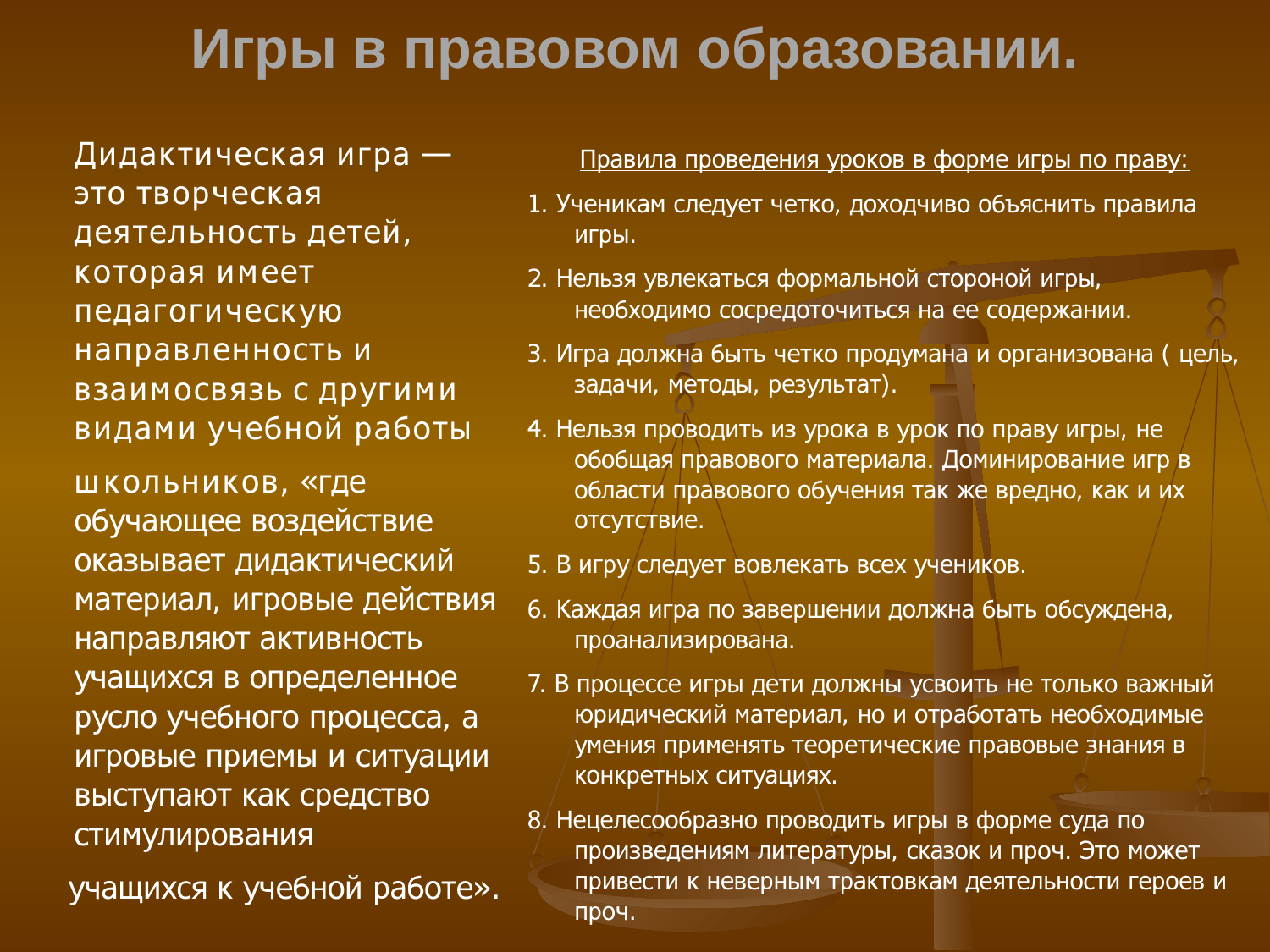

# Игры в правовом образовании.
	Дидактическая игра — это творческая деятельность детей, которая имеет педагогическую направленность и взаимосвязь с другими видами учебной работы
	школьников, «где обучающее воздействие оказывает дидактический материал, игровые действия направляют активность учащихся в определенное русло учебного процесса, а игровые приемы и ситуации выступают как средство стимулирования
    учащихся к учебной работе».

Правила проведения уроков в форме игры по праву:
1. Ученикам следует четко, доходчиво объяснить правила игры.
2. Нельзя увлекаться формальной стороной игры, необходимо сосредоточиться на ее содержании.
3. Игра должна быть четко продумана и организована ( цель, задачи, методы, результат).
4. Нельзя проводить из урока в урок по праву игры, не обобщая правового материала. Доминирование игр в области правового обучения так же вредно, как и их отсутствие.
5. В игру следует вовлекать всех учеников.
6. Каждая игра по завершении должна быть обсуждена, проанализирована.
7. В процессе игры дети должны усвоить не только важный юридический материал, но и отработать необходимые умения применять теоретические правовые знания в конкретных ситуациях.
8. Нецелесообразно проводить игры в форме суда по произведениям литературы, сказок и проч. Это может привести к неверным трактовкам деятельности героев и проч.